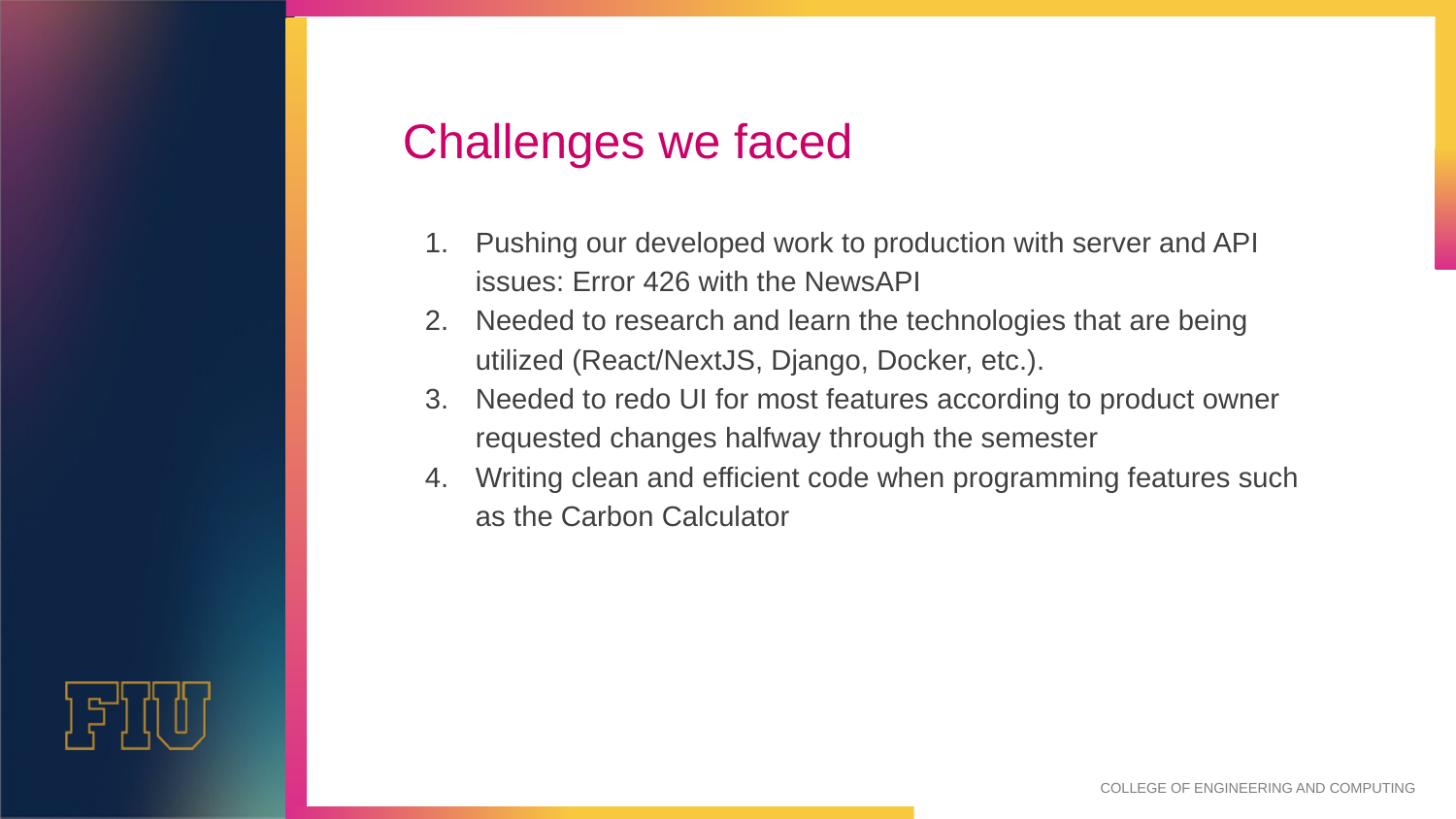

# Challenges we faced
Pushing our developed work to production with server and API issues: Error 426 with the NewsAPI
Needed to research and learn the technologies that are being utilized (React/NextJS, Django, Docker, etc.).
Needed to redo UI for most features according to product owner requested changes halfway through the semester
Writing clean and efficient code when programming features such as the Carbon Calculator